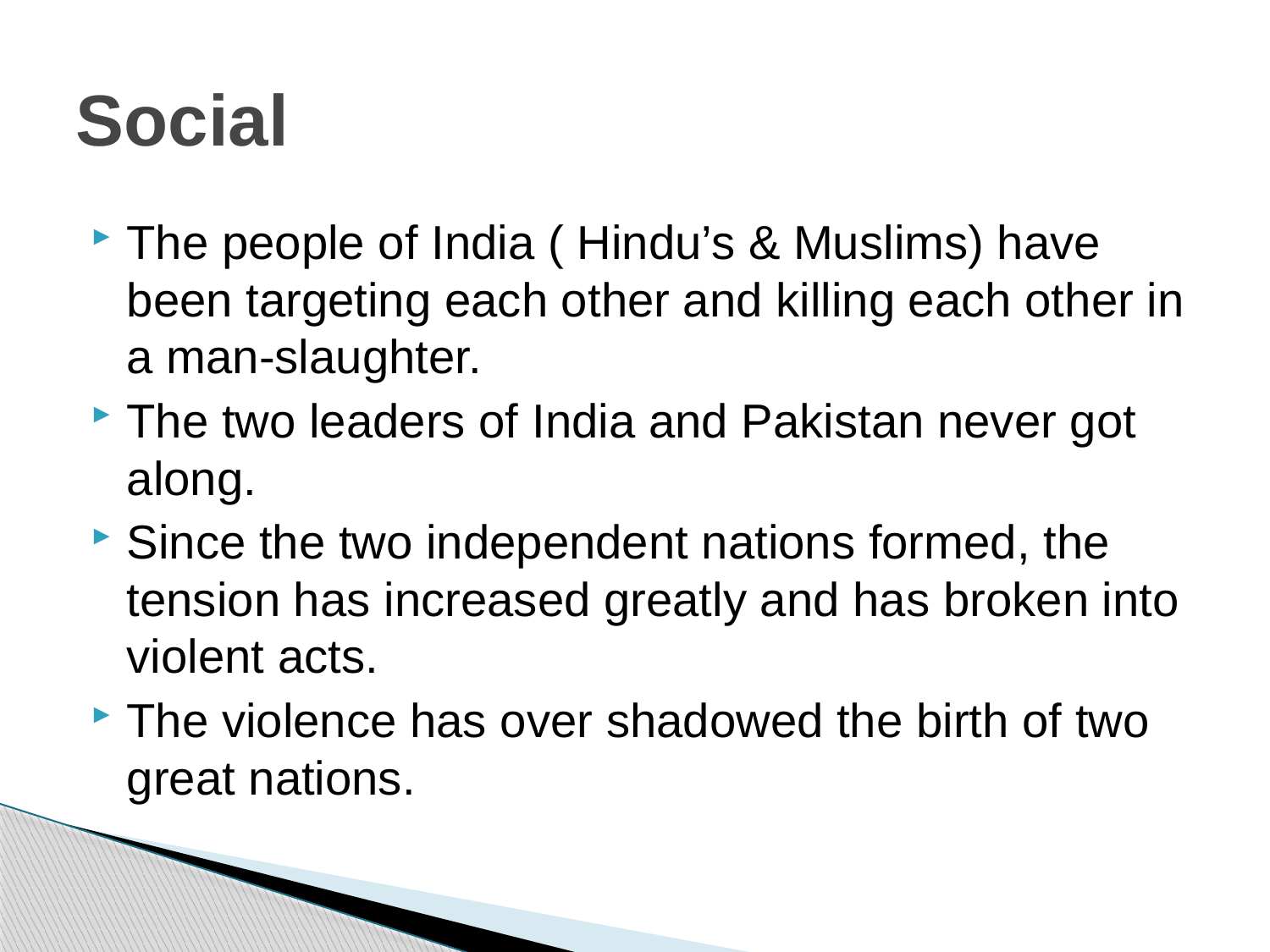

# Social
The people of India ( Hindu’s & Muslims) have been targeting each other and killing each other in a man-slaughter.
The two leaders of India and Pakistan never got along.
Since the two independent nations formed, the tension has increased greatly and has broken into violent acts.
The violence has over shadowed the birth of two great nations.